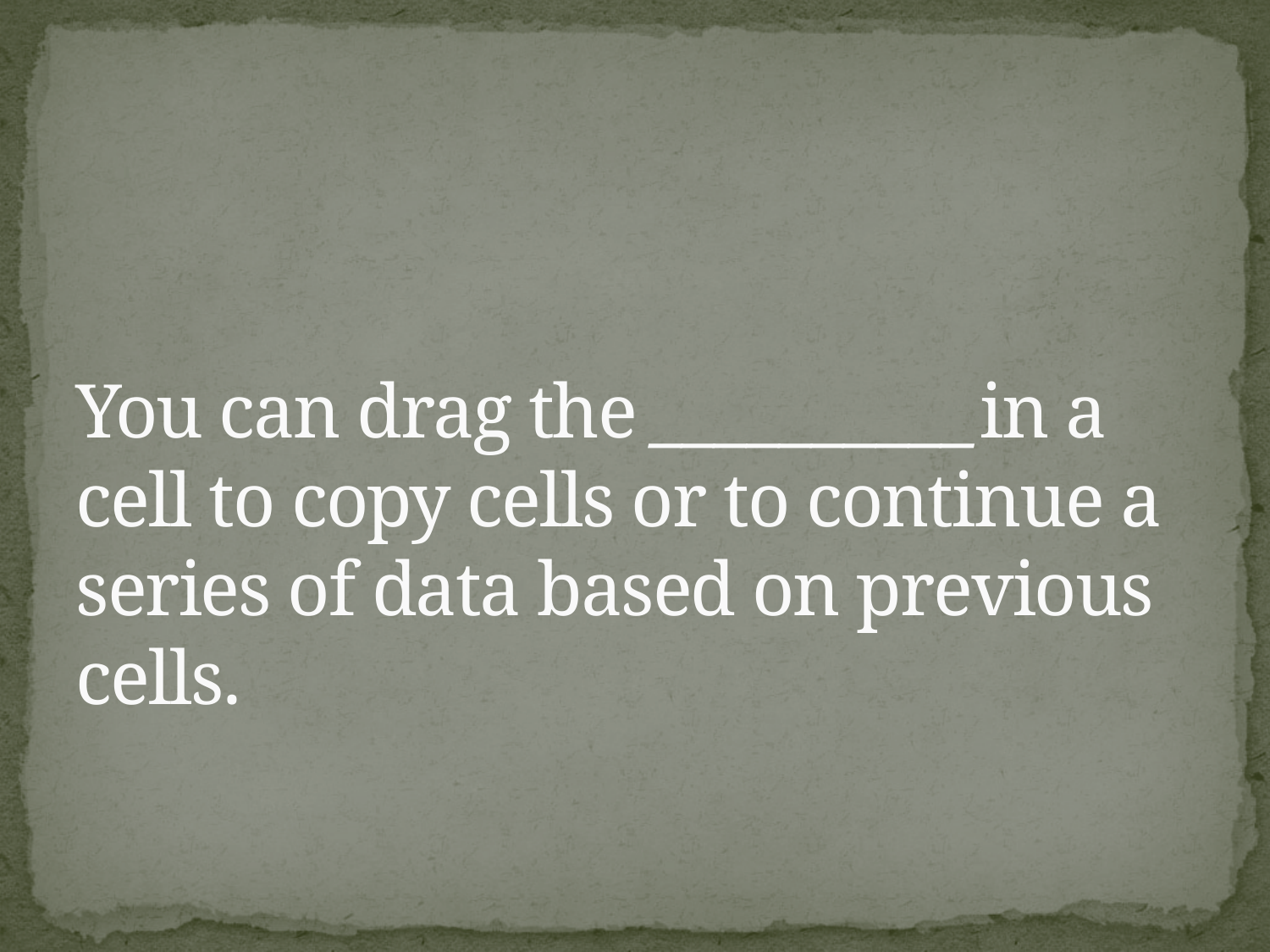

# You can drag the __________in a cell to copy cells or to continue a series of data based on previous cells.